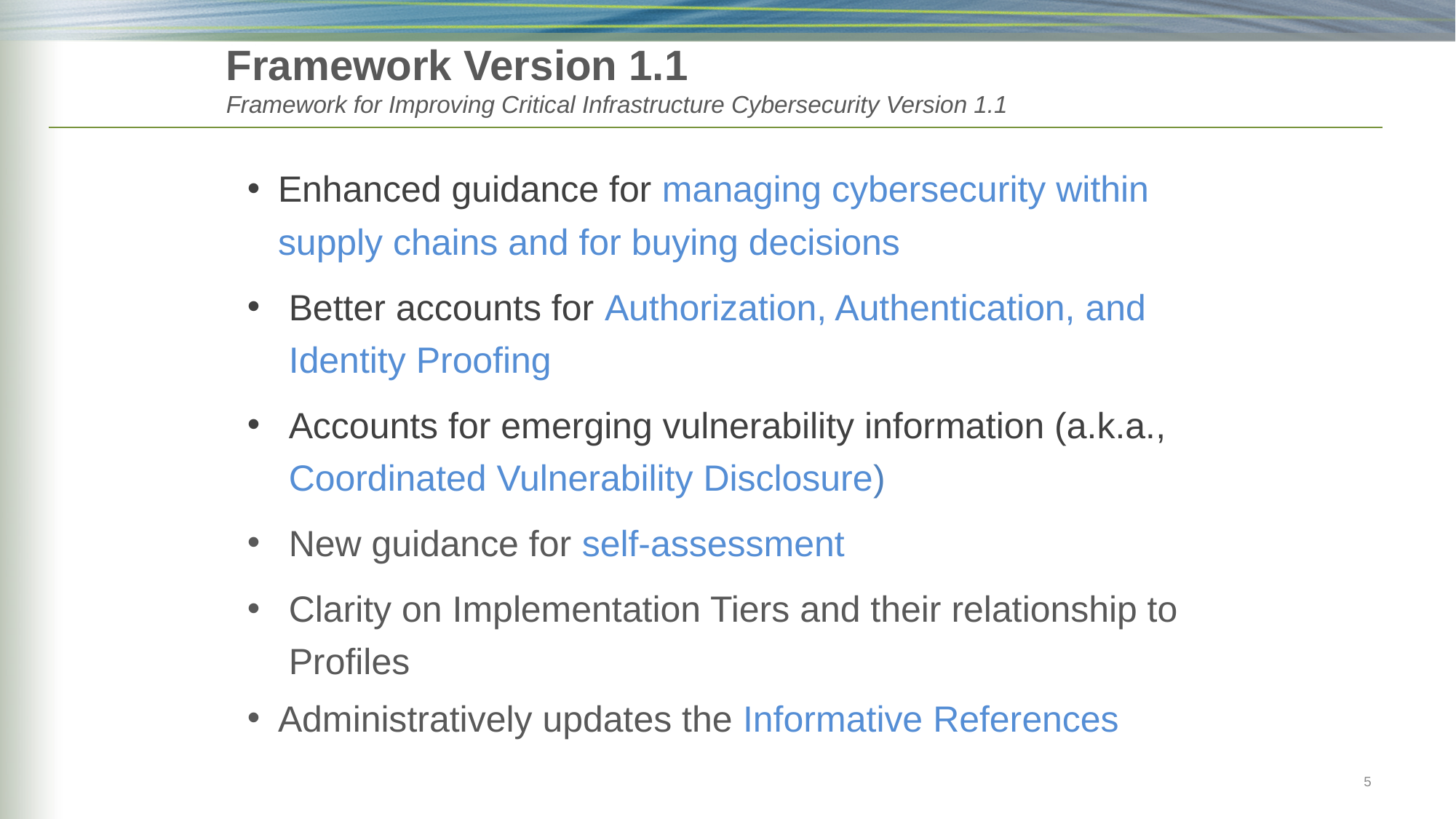

Framework Version 1.1
Framework for Improving Critical Infrastructure Cybersecurity Version 1.1
Enhanced guidance for managing cybersecurity within supply chains and for buying decisions
Better accounts for Authorization, Authentication, and Identity Proofing
Accounts for emerging vulnerability information (a.k.a., Coordinated Vulnerability Disclosure)
New guidance for self-assessment
Clarity on Implementation Tiers and their relationship to Profiles
Administratively updates the Informative References
5